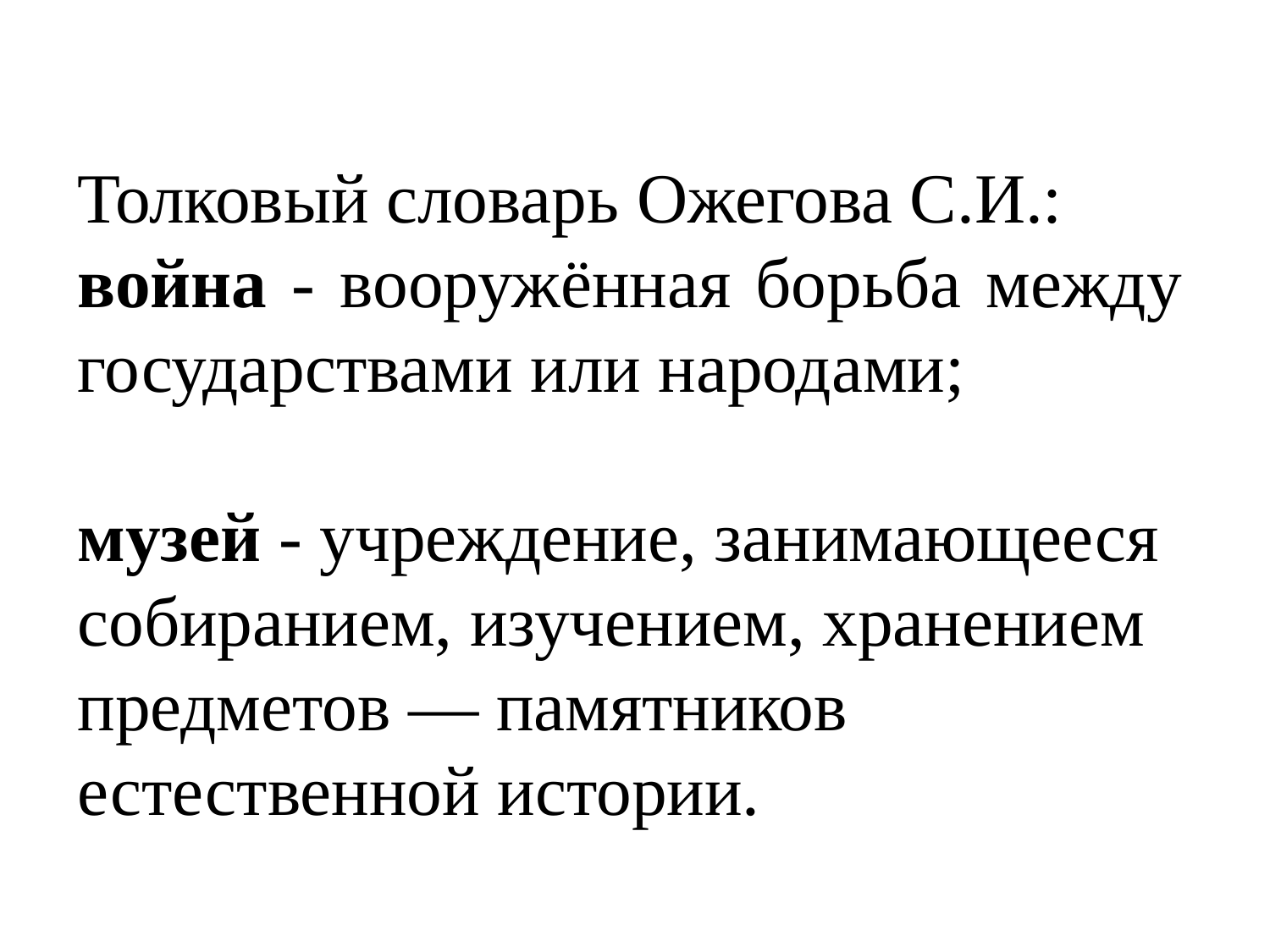

Толковый словарь Ожегова С.И.:
война - вооружённая борьба между государствами или народами;

музей - учреждение, занимающееся собиранием, изучением, хранением предметов — памятников естественной истории.